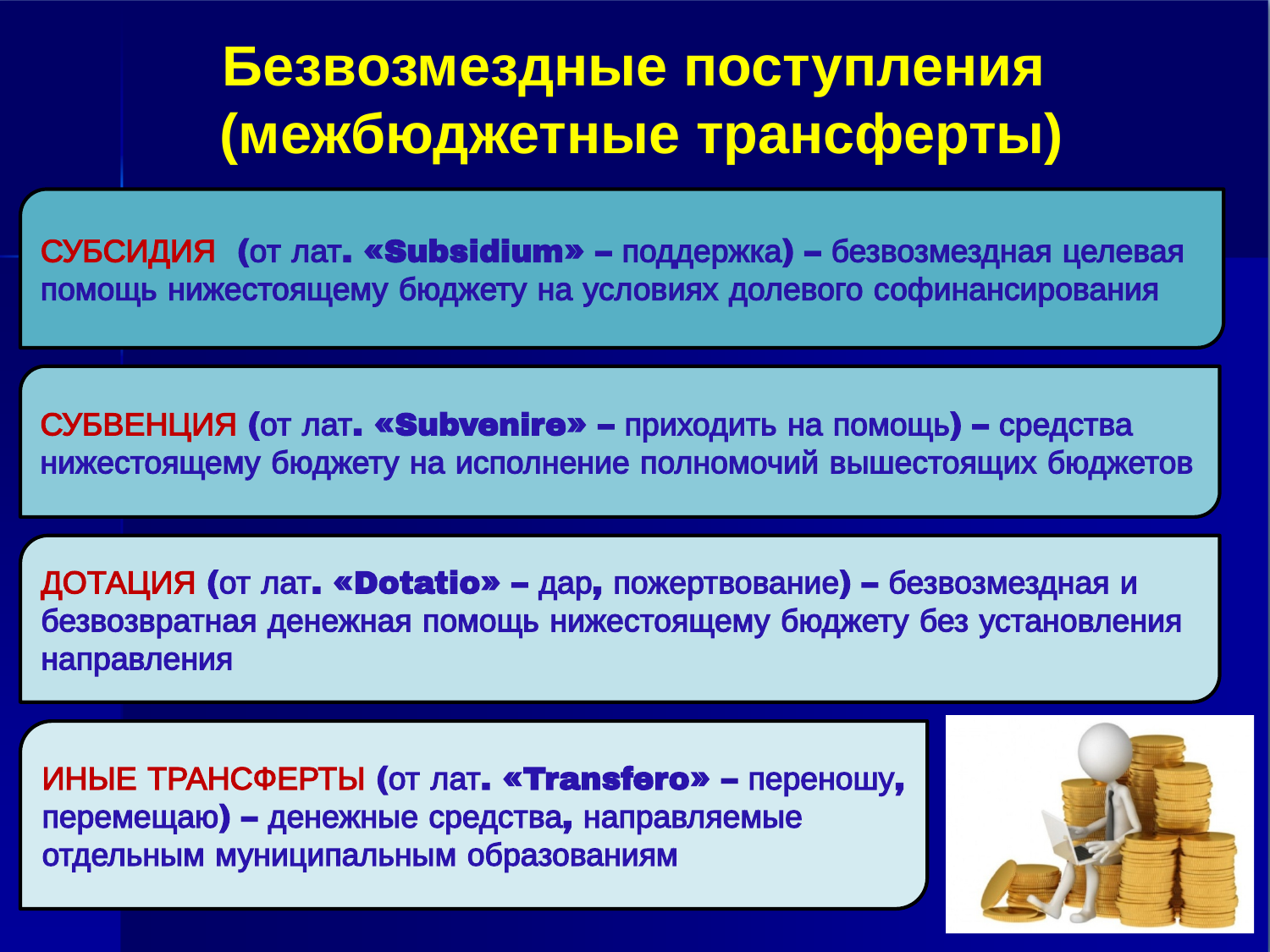

Безвозмездные поступления
(межбюджетные трансферты)
СУБСИДИЯ  (от лат. «Subsidium» – поддержка) – безвозмездная целевая помощь нижестоящему бюджету на условиях долевого софинансирования

СУБВЕНЦИЯ (от лат. «Subvenire» – приходить на помощь) – средства нижестоящему бюджету на исполнение полномочий вышестоящих бюджетов

ДОТАЦИЯ (от лат. «Dotatio» – дар, пожертвование) – безвозмездная и безвозвратная денежная помощь нижестоящему бюджету без установления направления

ИНЫЕ ТРАНСФЕРТЫ (от лат. «Transfero» – переношу, перемещаю) – денежные средства, направляемые отдельным муниципальным образованиям